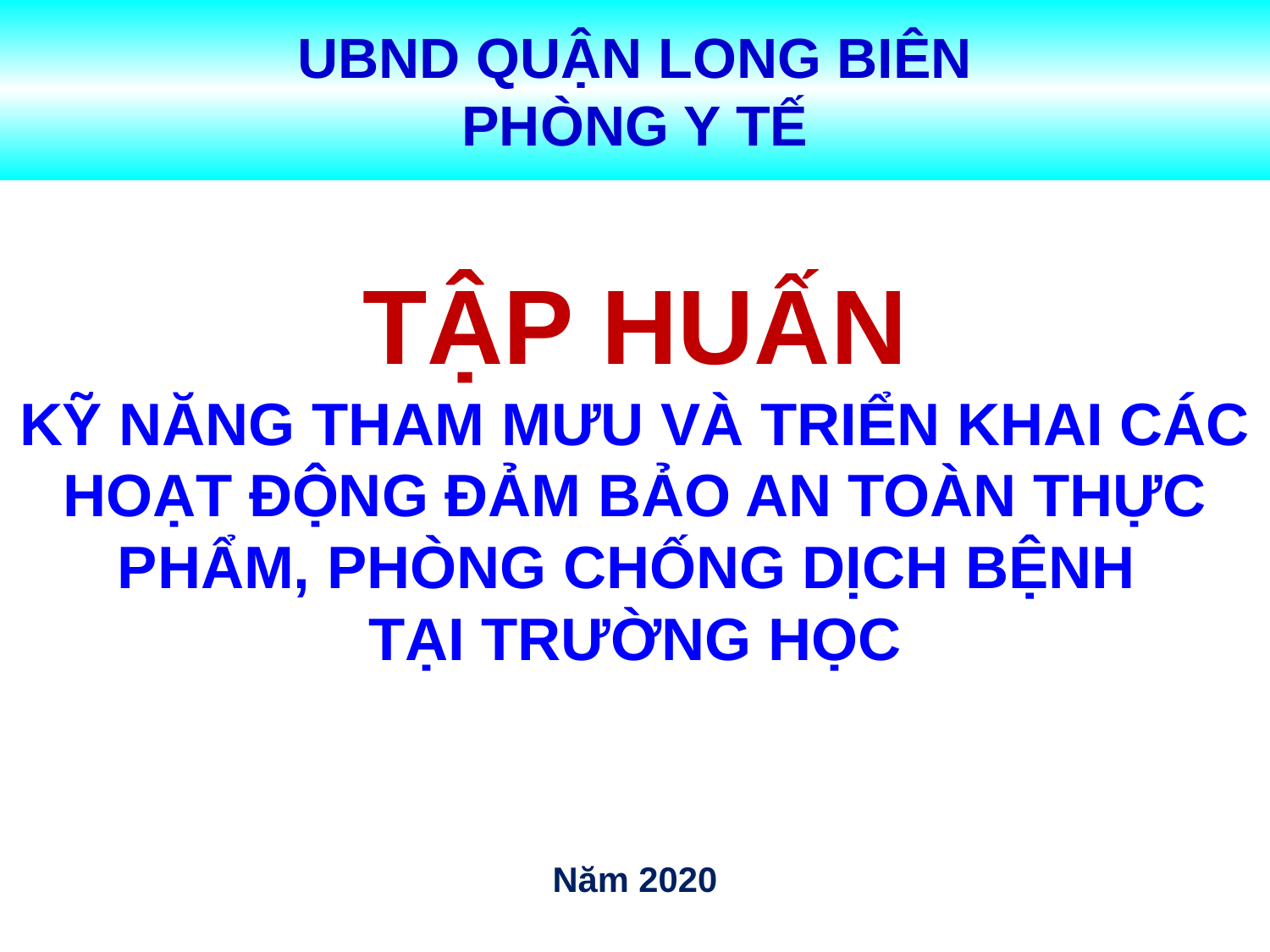

UBND QUẬN LONG BIÊN
PHÒNG Y TẾ
# TẬP HUẤN KỸ NĂNG THAM MƯU VÀ TRIỂN KHAI CÁC HOẠT ĐỘNG ĐẢM BẢO AN TOÀN THỰC PHẨM, PHÒNG CHỐNG DỊCH BỆNH TẠI TRƯỜNG HỌC

Năm 2020